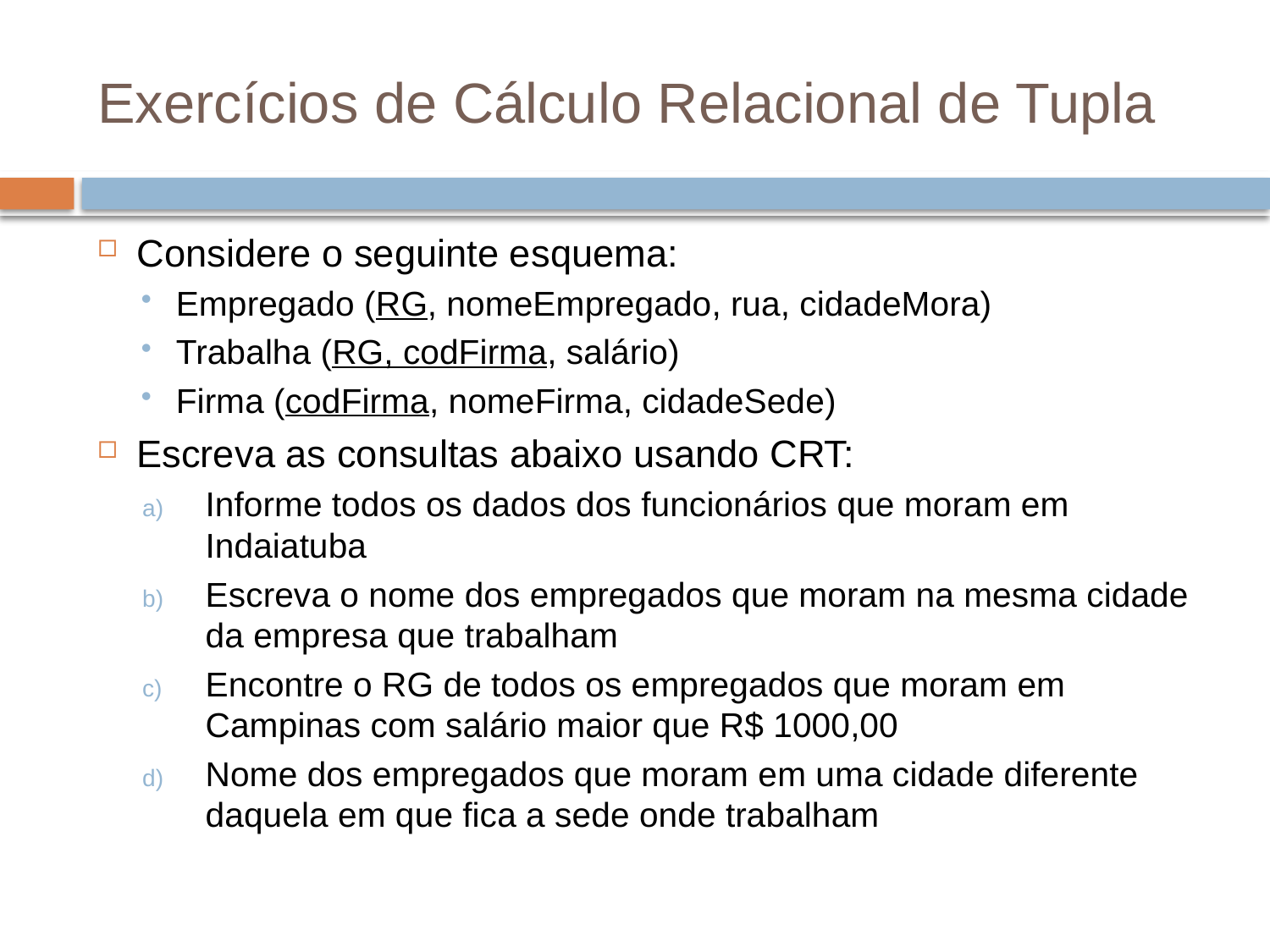

# Exercícios de Cálculo Relacional de Tupla
Considere o seguinte esquema:
Empregado (RG, nomeEmpregado, rua, cidadeMora)
Trabalha (RG, codFirma, salário)
Firma (codFirma, nomeFirma, cidadeSede)
Escreva as consultas abaixo usando CRT:
Informe todos os dados dos funcionários que moram em Indaiatuba
Escreva o nome dos empregados que moram na mesma cidade da empresa que trabalham
Encontre o RG de todos os empregados que moram em Campinas com salário maior que R$ 1000,00
Nome dos empregados que moram em uma cidade diferente daquela em que fica a sede onde trabalham